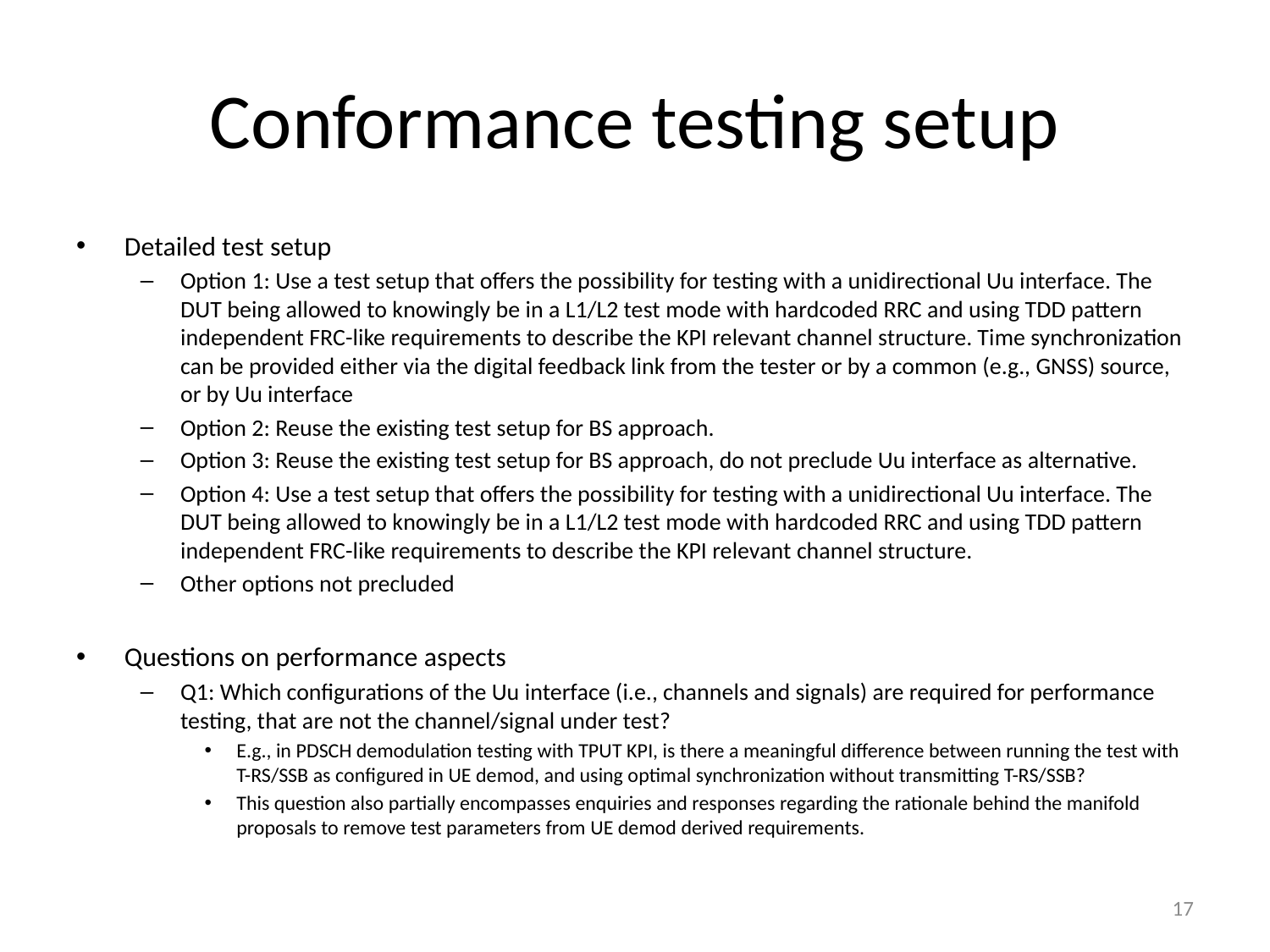

# Conformance testing setup
Detailed test setup
Option 1: Use a test setup that offers the possibility for testing with a unidirectional Uu interface. The DUT being allowed to knowingly be in a L1/L2 test mode with hardcoded RRC and using TDD pattern independent FRC-like requirements to describe the KPI relevant channel structure. Time synchronization can be provided either via the digital feedback link from the tester or by a common (e.g., GNSS) source, or by Uu interface
Option 2: Reuse the existing test setup for BS approach.
Option 3: Reuse the existing test setup for BS approach, do not preclude Uu interface as alternative.
Option 4: Use a test setup that offers the possibility for testing with a unidirectional Uu interface. The DUT being allowed to knowingly be in a L1/L2 test mode with hardcoded RRC and using TDD pattern independent FRC-like requirements to describe the KPI relevant channel structure.
Other options not precluded

Questions on performance aspects
Q1: Which configurations of the Uu interface (i.e., channels and signals) are required for performance testing, that are not the channel/signal under test?
E.g., in PDSCH demodulation testing with TPUT KPI, is there a meaningful difference between running the test with T-RS/SSB as configured in UE demod, and using optimal synchronization without transmitting T-RS/SSB?
This question also partially encompasses enquiries and responses regarding the rationale behind the manifold proposals to remove test parameters from UE demod derived requirements.

17